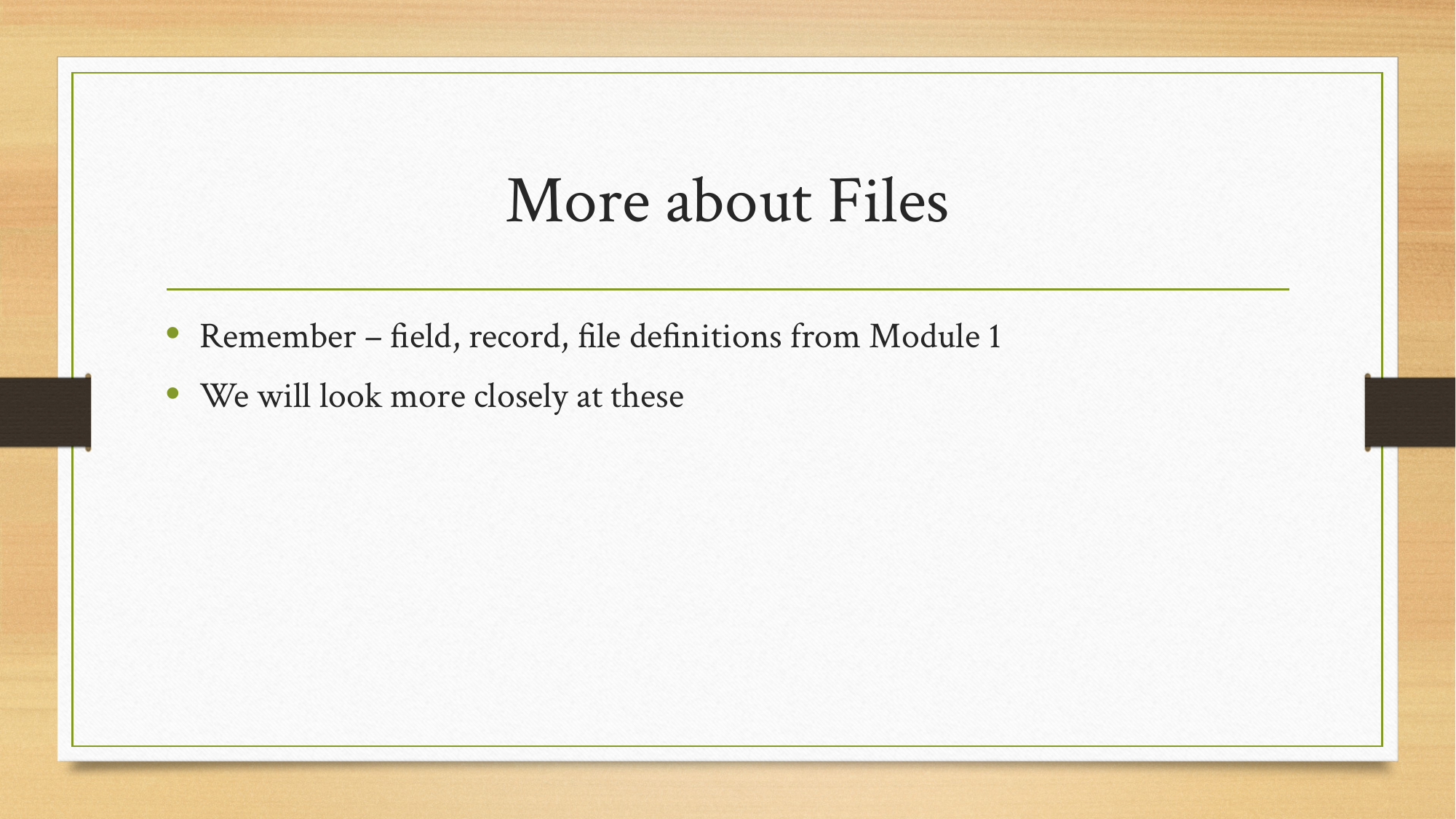

# More about Files
Remember – field, record, file definitions from Module 1
We will look more closely at these